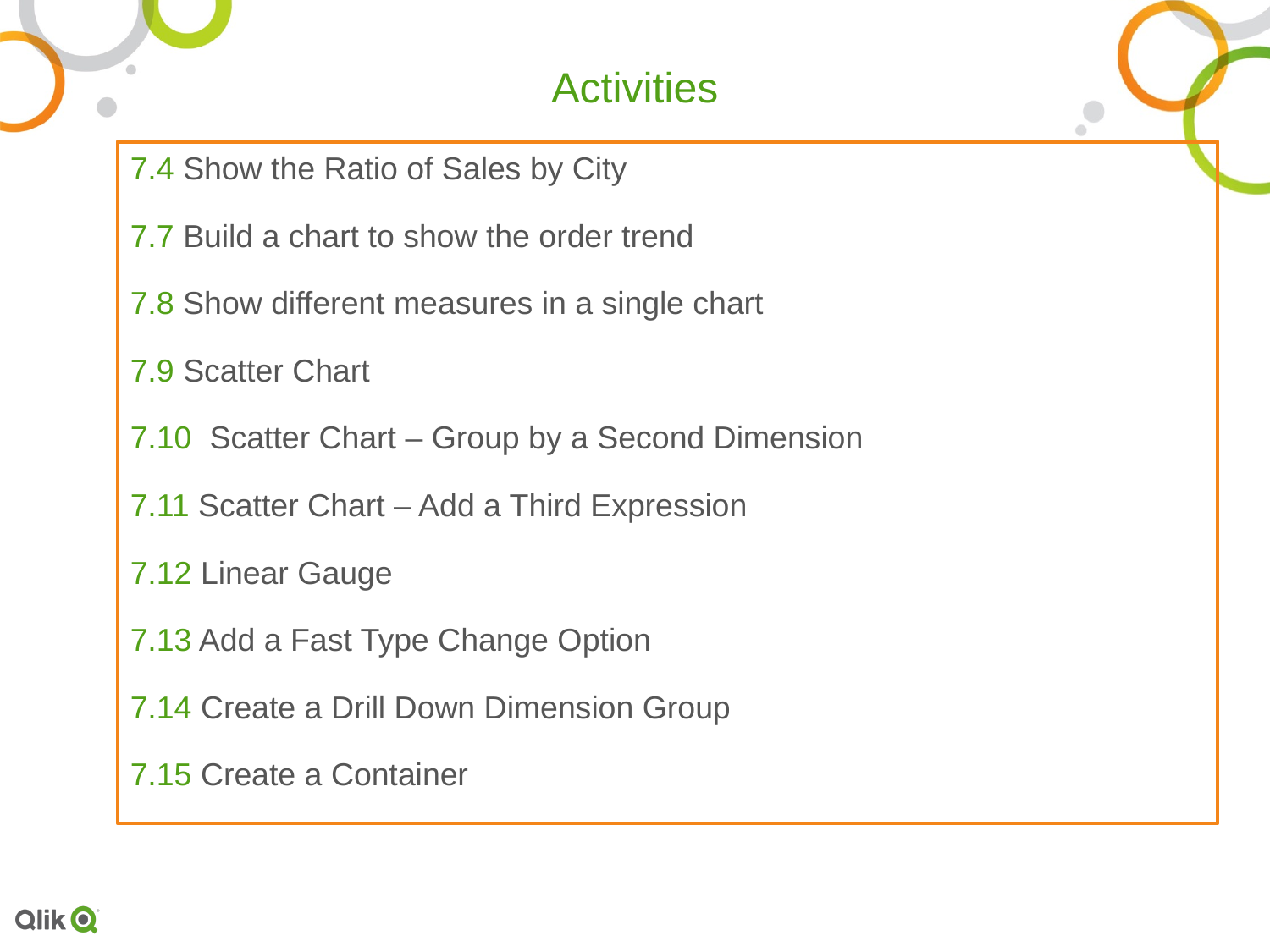

# Activities
7.4 Show the Ratio of Sales by City
7.7 Build a chart to show the order trend
7.8 Show different measures in a single chart
7.9 Scatter Chart
7.10  Scatter Chart – Group by a Second Dimension
7.11 Scatter Chart – Add a Third Expression
7.12 Linear Gauge
7.13 Add a Fast Type Change Option
7.14 Create a Drill Down Dimension Group
7.15 Create a Container